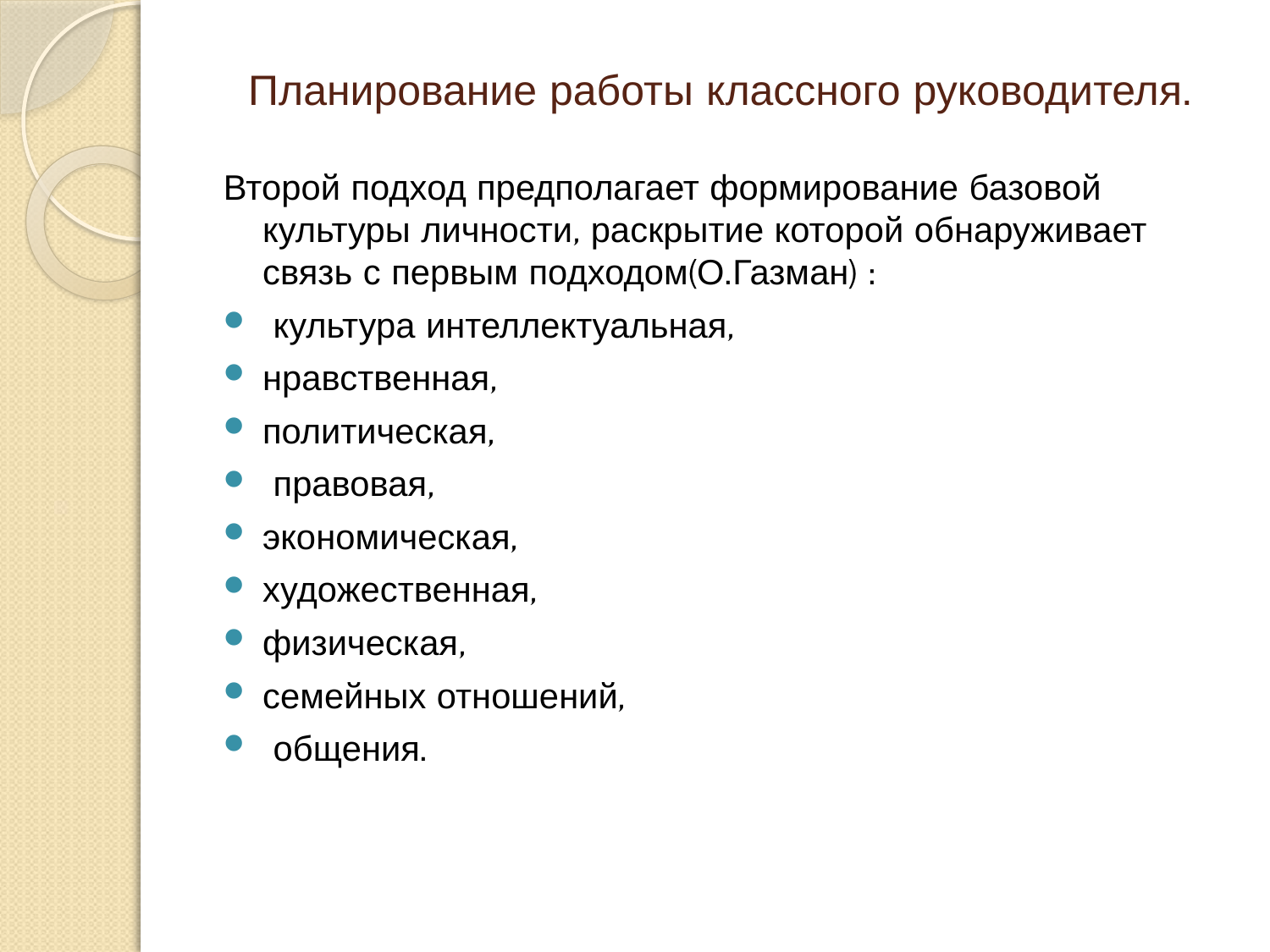

# Планирование работы классного руководителя.
Второй подход предполагает формирование базовой культуры личности, раскрытие которой обнаруживает связь с первым подходом(О.Газман) :
 культура интеллектуальная,
нравственная,
политическая,
 правовая,
экономическая,
художественная,
физическая,
семейных отношений,
 общения.